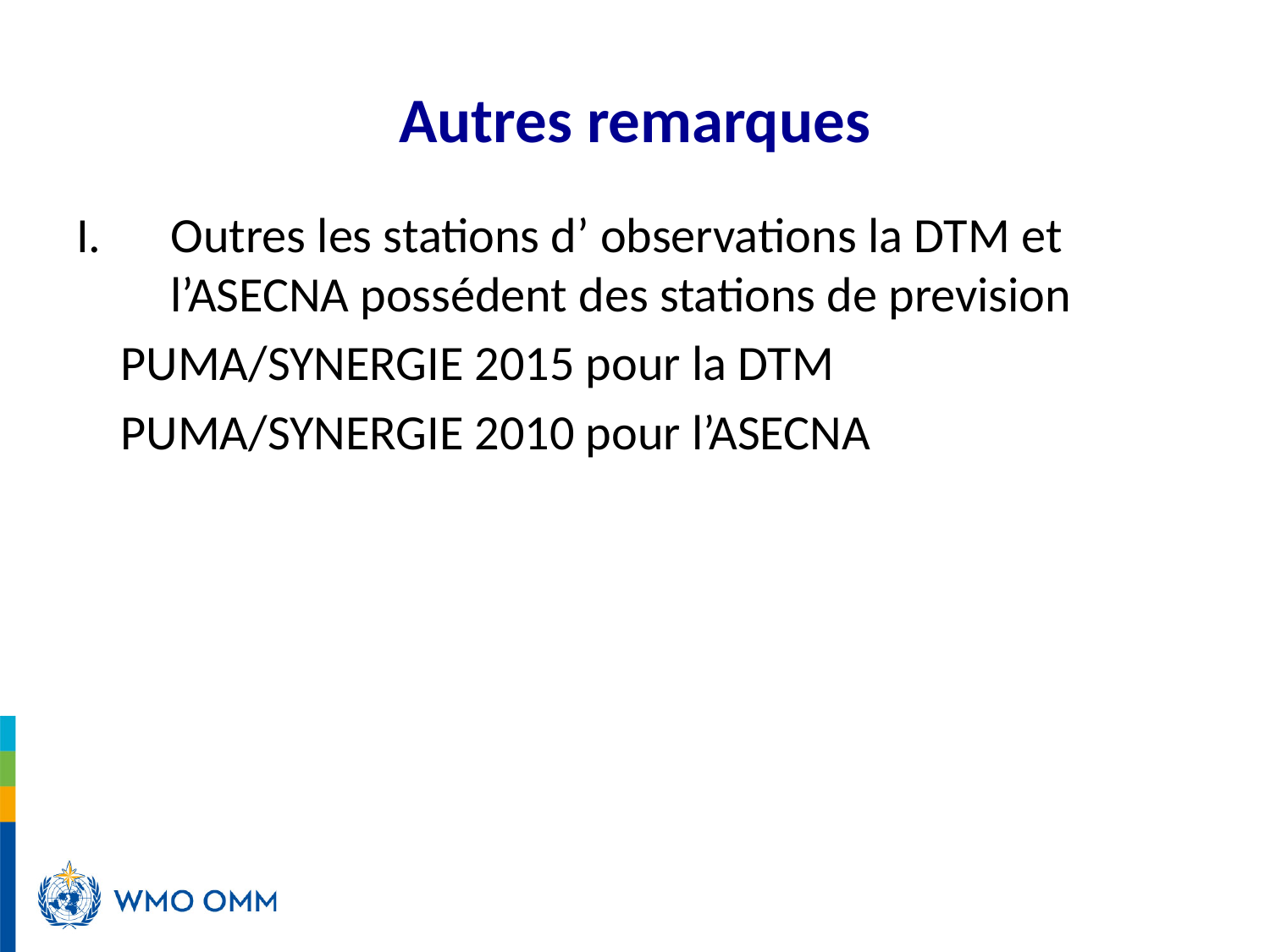

# Autres remarques
Outres les stations d’ observations la DTM et l’ASECNA possédent des stations de prevision
    PUMA/SYNERGIE 2015 pour la DTM
    PUMA/SYNERGIE 2010 pour l’ASECNA